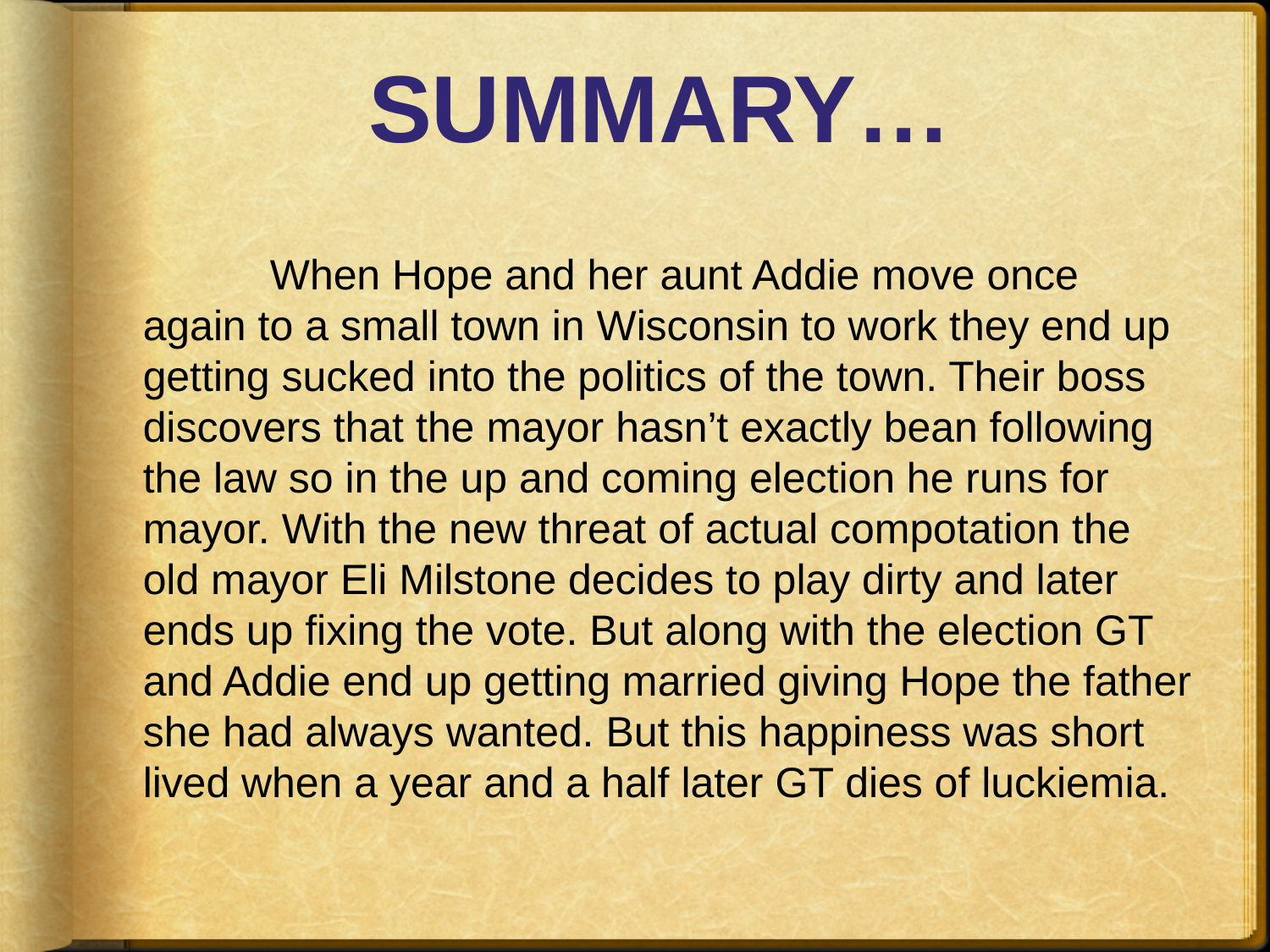

Summary…
	When Hope and her aunt Addie move once again to a small town in Wisconsin to work they end up getting sucked into the politics of the town. Their boss discovers that the mayor hasn’t exactly bean following the law so in the up and coming election he runs for mayor. With the new threat of actual compotation the old mayor Eli Milstone decides to play dirty and later ends up fixing the vote. But along with the election GT and Addie end up getting married giving Hope the father she had always wanted. But this happiness was short lived when a year and a half later GT dies of luckiemia.